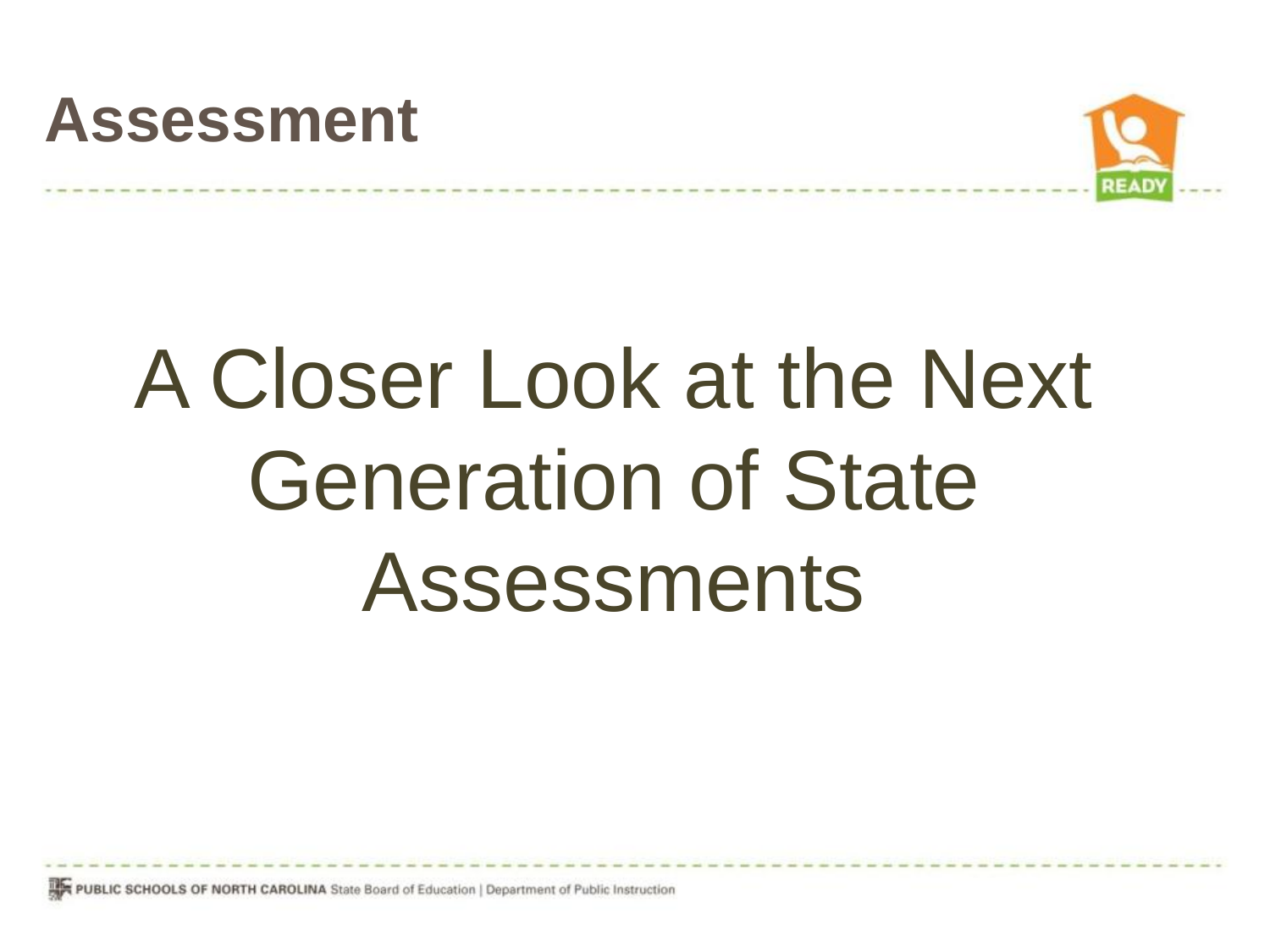

Assessment
A Closer Look at the Next Generation of State Assessments